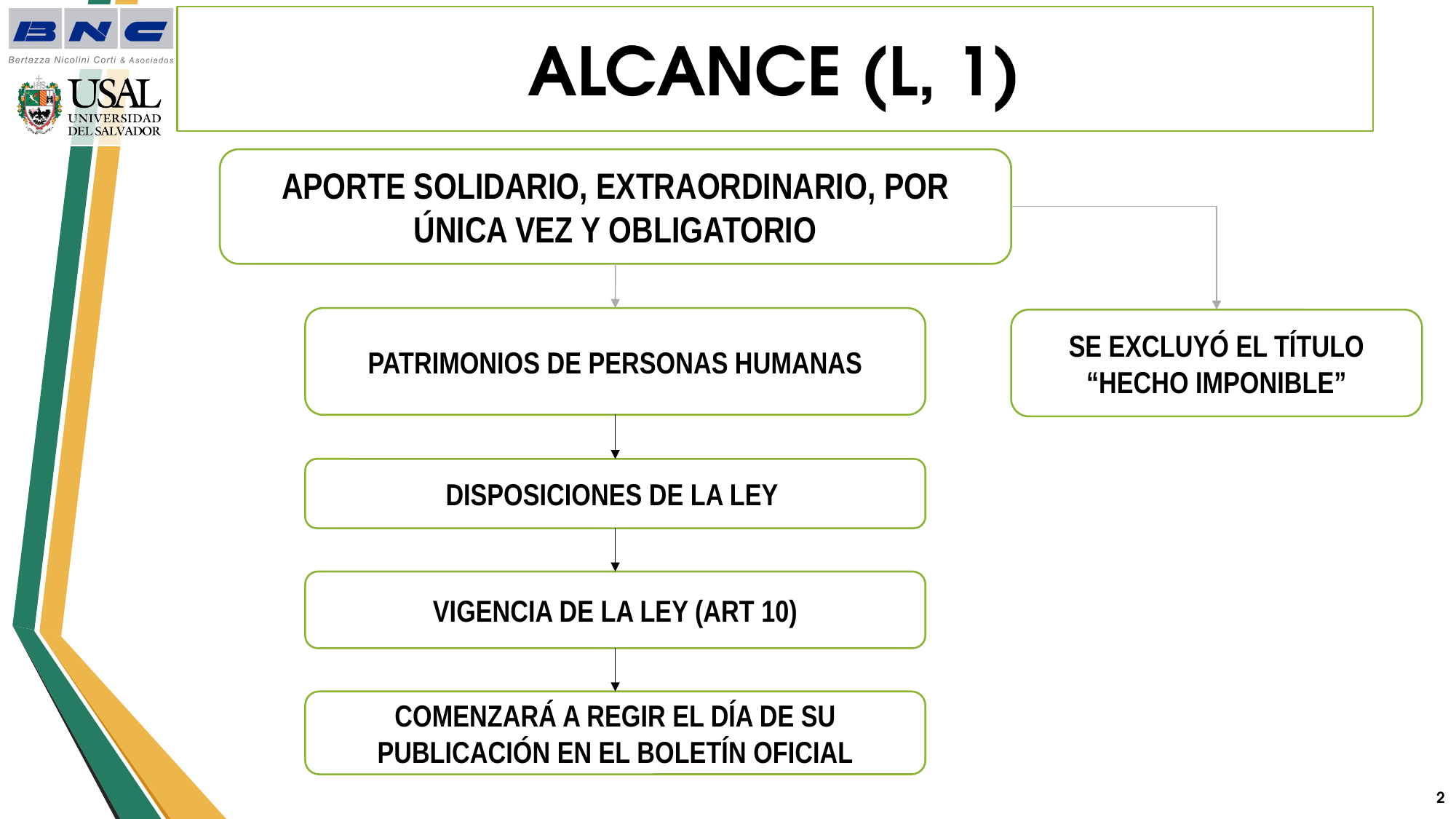

# ALCANCE (L, 1)
APORTE SOLIDARIO, EXTRAORDINARIO, POR ÚNICA VEZ Y OBLIGATORIO
PATRIMONIOS DE PERSONAS HUMANAS
SE EXCLUYÓ EL TÍTULO “HECHO IMPONIBLE”
DISPOSICIONES DE LA LEY
VIGENCIA DE LA LEY (ART 10)
COMENZARÁ A REGIR EL DÍA DE SU PUBLICACIÓN EN EL BOLETÍN OFICIAL
2